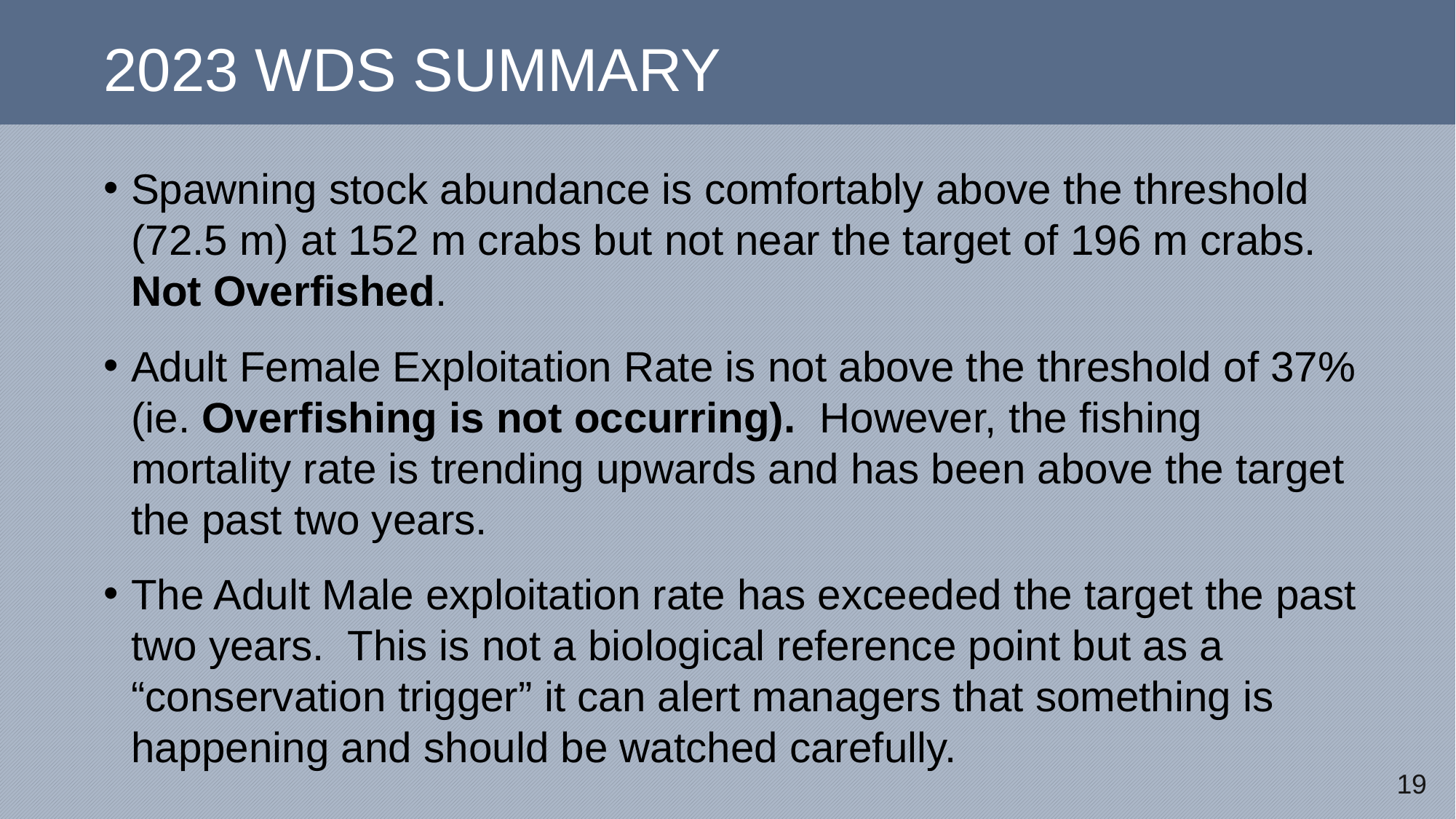

# 2023 WDS Summary
Spawning stock abundance is comfortably above the threshold (72.5 m) at 152 m crabs but not near the target of 196 m crabs.  Not Overfished.
Adult Female Exploitation Rate is not above the threshold of 37% (ie. Overfishing is not occurring).  However, the fishing mortality rate is trending upwards and has been above the target the past two years.
The Adult Male exploitation rate has exceeded the target the past two years.  This is not a biological reference point but as a “conservation trigger” it can alert managers that something is happening and should be watched carefully.
19